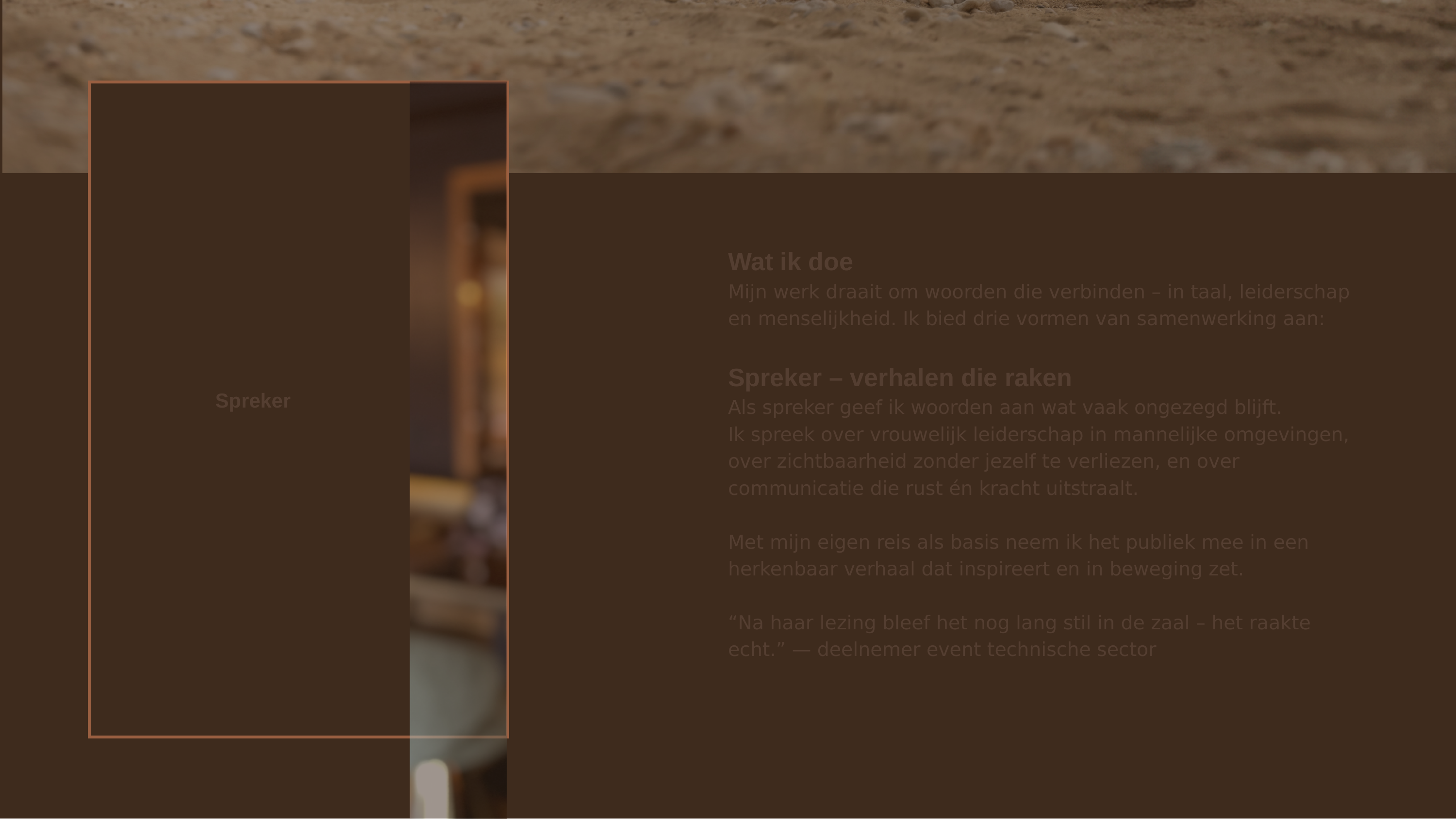

Wat ik doe
Mijn werk draait om woorden die verbinden – in taal, leiderschap en menselijkheid. Ik bied drie vormen van samenwerking aan:

Spreker – verhalen die raken
Als spreker geef ik woorden aan wat vaak ongezegd blijft.
Ik spreek over vrouwelijk leiderschap in mannelijke omgevingen, over zichtbaarheid zonder jezelf te verliezen, en over communicatie die rust én kracht uitstraalt.

Met mijn eigen reis als basis neem ik het publiek mee in een herkenbaar verhaal dat inspireert en in beweging zet.

“Na haar lezing bleef het nog lang stil in de zaal – het raakte echt.” — deelnemer event technische sector

Spreker